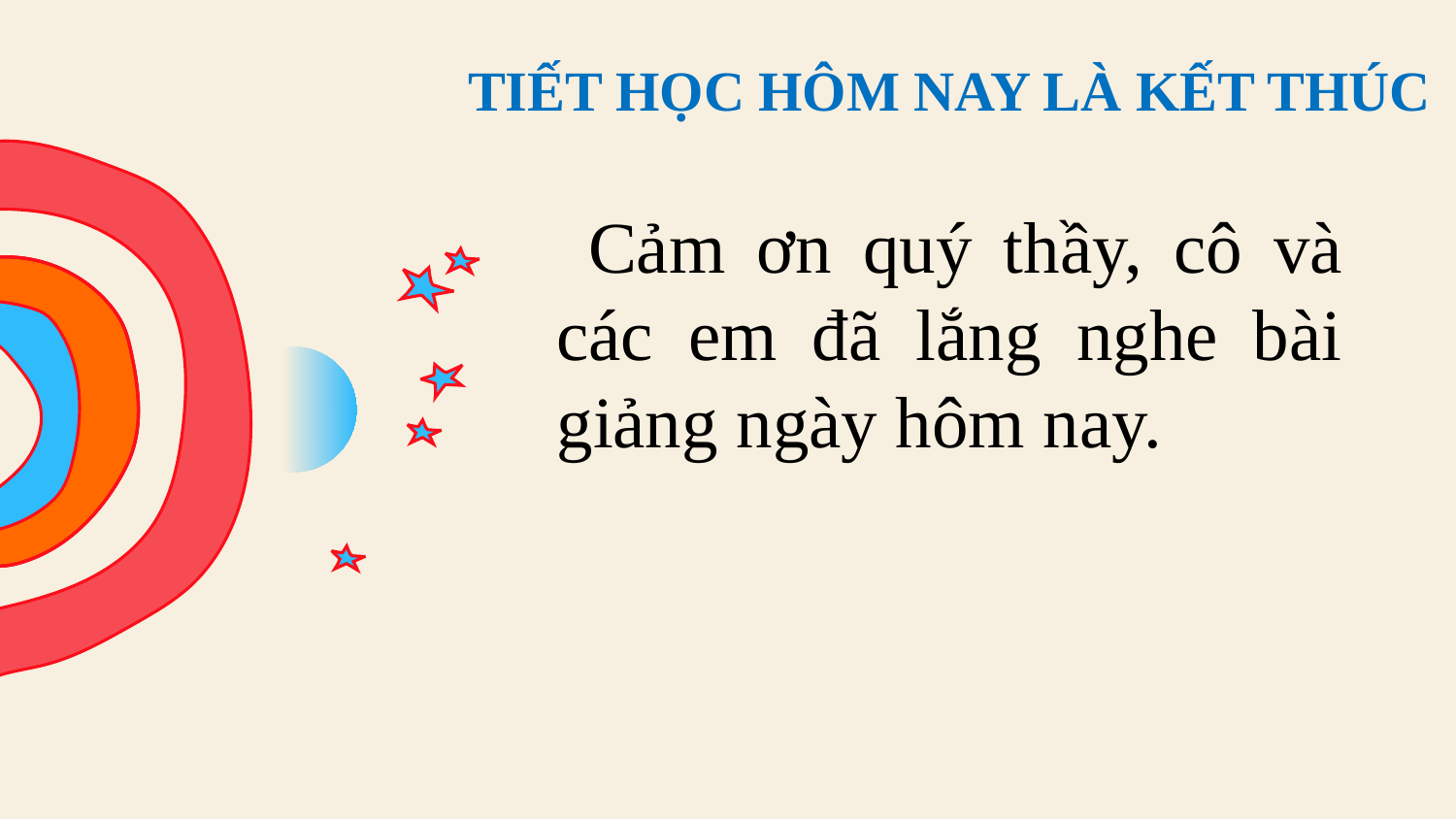

TIẾT HỌC HÔM NAY LÀ KẾT THÚC
 Cảm ơn quý thầy, cô và các em đã lắng nghe bài giảng ngày hôm nay.